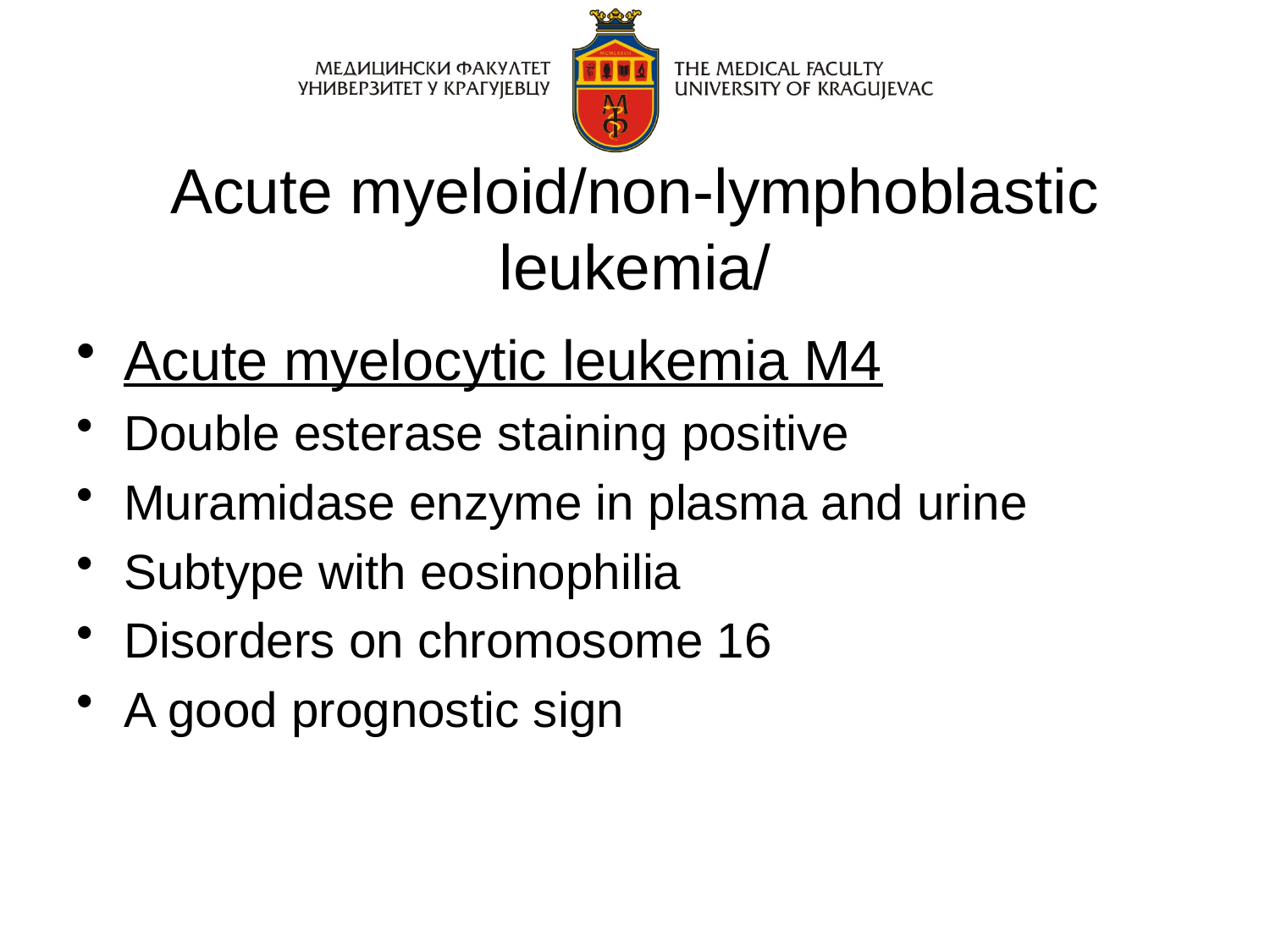

# Acute myeloid/non-lymphoblastic leukemia/
Acute myelocytic leukemia M4
Double esterase staining positive
Muramidase enzyme in plasma and urine
Subtype with eosinophilia
Disorders on chromosome 16
A good prognostic sign